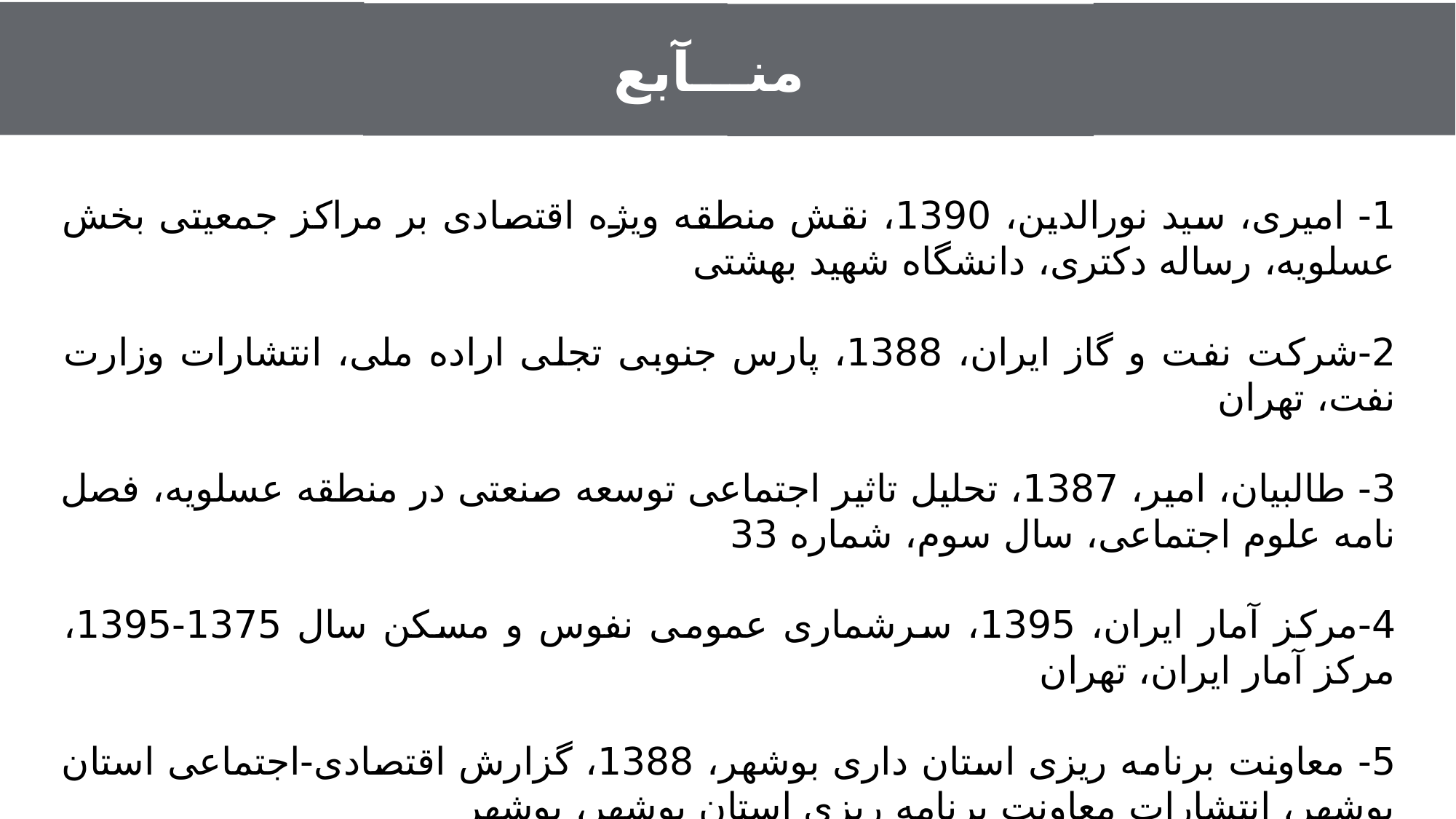

منـــآبع
1- امیری، سید نورالدین، 1390، نقش منطقه ویژه اقتصادی بر مراکز جمعیتی بخش عسلویه، رساله دکتری، دانشگاه شهید بهشتی

2-شرکت نفت و گاز ایران، 1388، پارس جنوبی تجلی اراده ملی، انتشارات وزارت نفت، تهران

3- طالبیان، امیر، 1387، تحلیل تاثیر اجتماعی توسعه صنعتی در منطقه عسلویه، فصل نامه علوم اجتماعی، سال سوم، شماره 33

4-مرکز آمار ایران، 1395، سرشماری عمومی نفوس و مسکن سال 1375-1395، مرکز آمار ایران، تهران

5- معاونت برنامه ریزی استان داری بوشهر، 1388، گزارش اقتصادی-اجتماعی استان بوشهر، انتشارات معاونت برنامه ریزی استان بوشهر، بوشهر